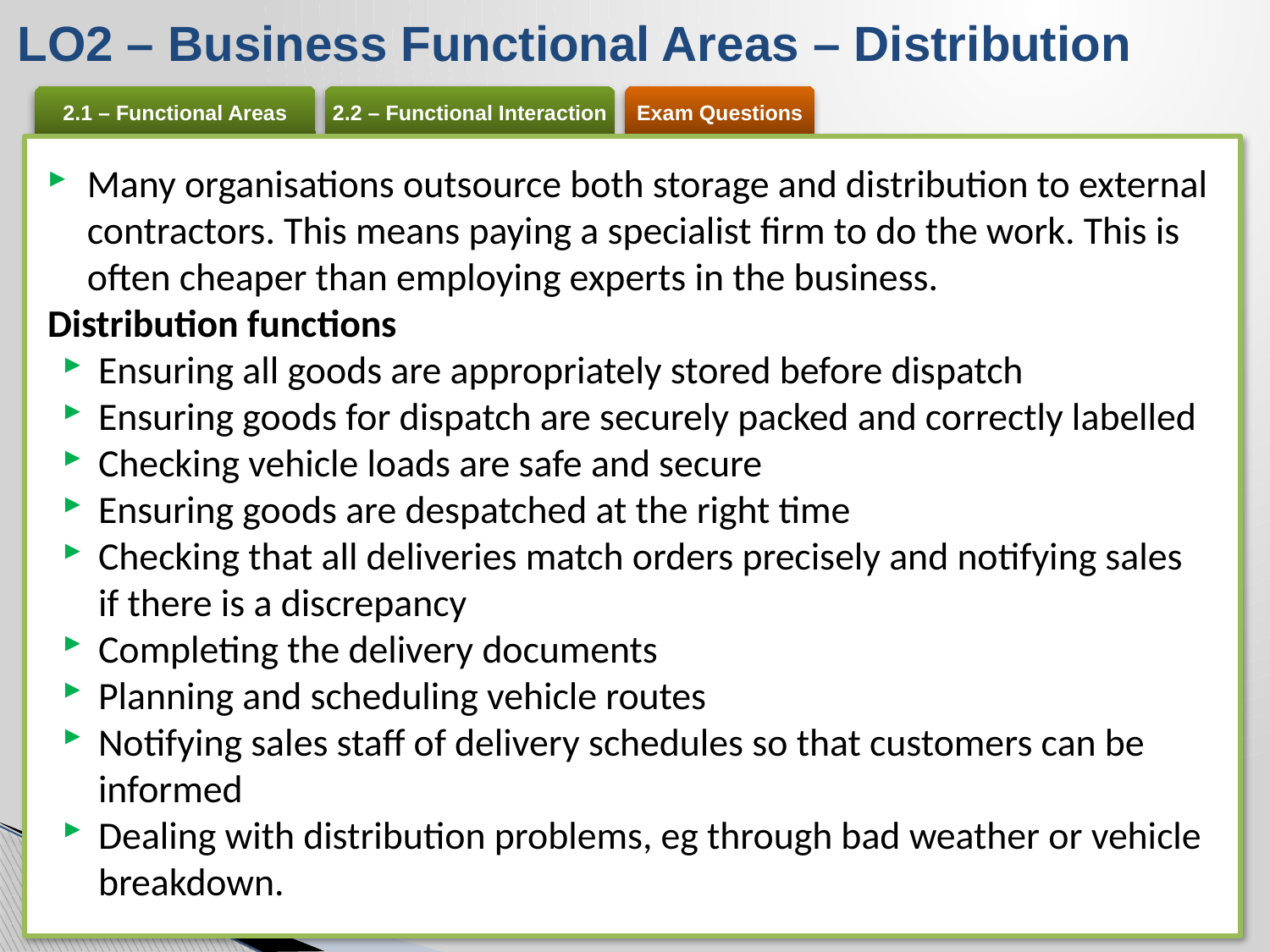

LO2 – Business Functional Areas – Distribution
Many organisations outsource both storage and distribution to external contractors. This means paying a specialist firm to do the work. This is often cheaper than employing experts in the business.
Distribution functions
Ensuring all goods are appropriately stored before dispatch
Ensuring goods for dispatch are securely packed and correctly labelled
Checking vehicle loads are safe and secure
Ensuring goods are despatched at the right time
Checking that all deliveries match orders precisely and notifying sales if there is a discrepancy
Completing the delivery documents
Planning and scheduling vehicle routes
Notifying sales staff of delivery schedules so that customers can be informed
Dealing with distribution problems, eg through bad weather or vehicle breakdown.